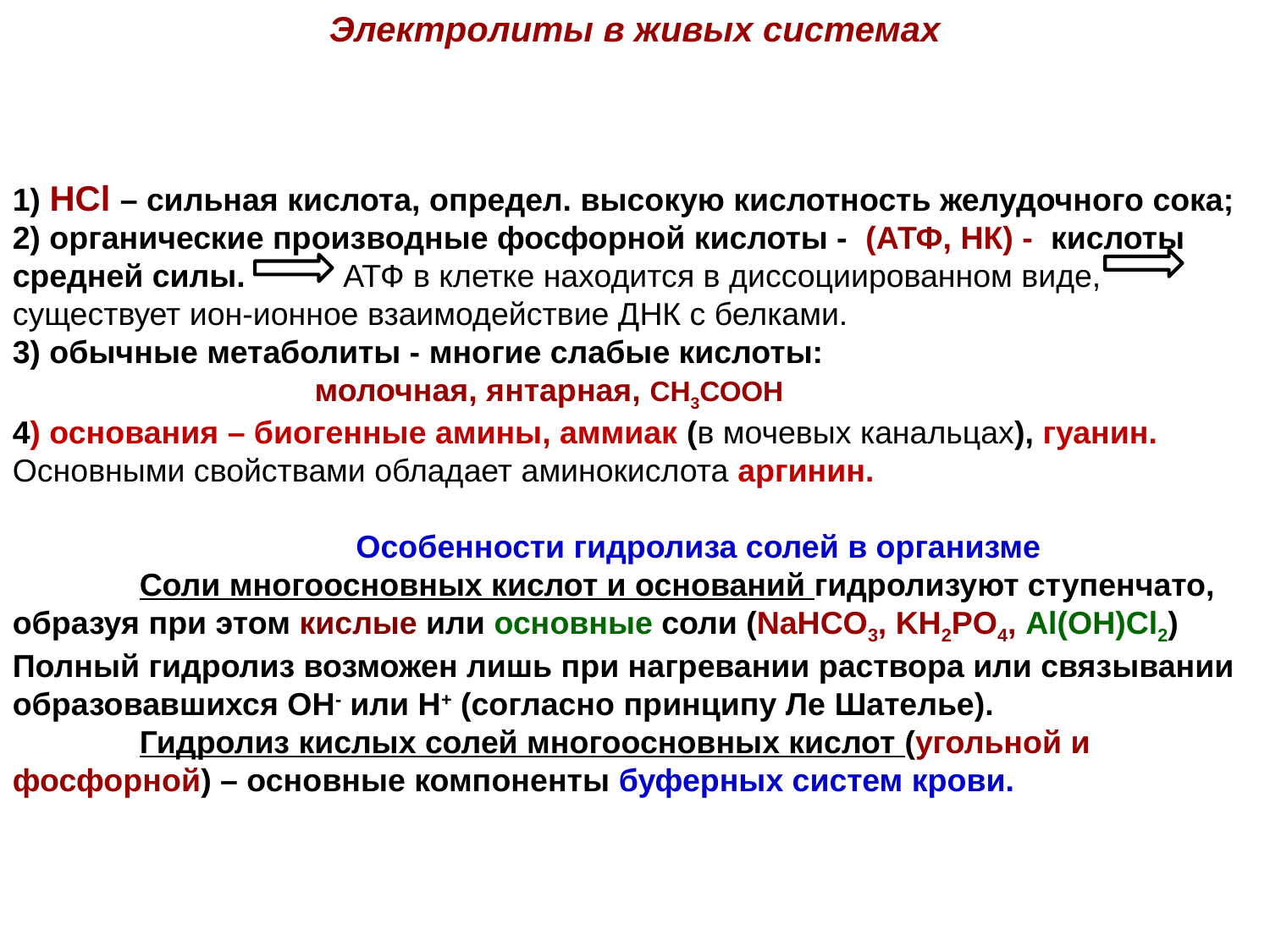

Электролиты в живых системах

1) HCl – сильная кислота, определ. высокую кислотность желудочного сока;
2) органические производные фосфорной кислоты -  (АТФ, НК) -  кислоты средней силы.           АТФ в клетке находится в диссоциированном виде,           существует ион-ионное взаимодействие ДНК с белками.
3) обычные метаболиты - многие слабые кислоты:
                                  молочная, янтарная, СН3СООН
4) основания – биогенные амины, аммиак (в мочевых канальцах), гуанин. Основными свойствами обладает аминокислота аргинин.

	Особенности гидролиза солей в организме
	Соли многоосновных кислот и оснований гидролизуют ступенчато, образуя при этом кислые или основные соли (NaHCO3, KH2PO4, Al(OH)Cl2)  Полный гидролиз возможен лишь при нагревании раствора или связывании образовавшихся ОН- или Н+ (согласно принципу Ле Шателье).
	Гидролиз кислых солей многоосновных кислот (угольной и фосфорной) – основные компоненты буферных систем крови.